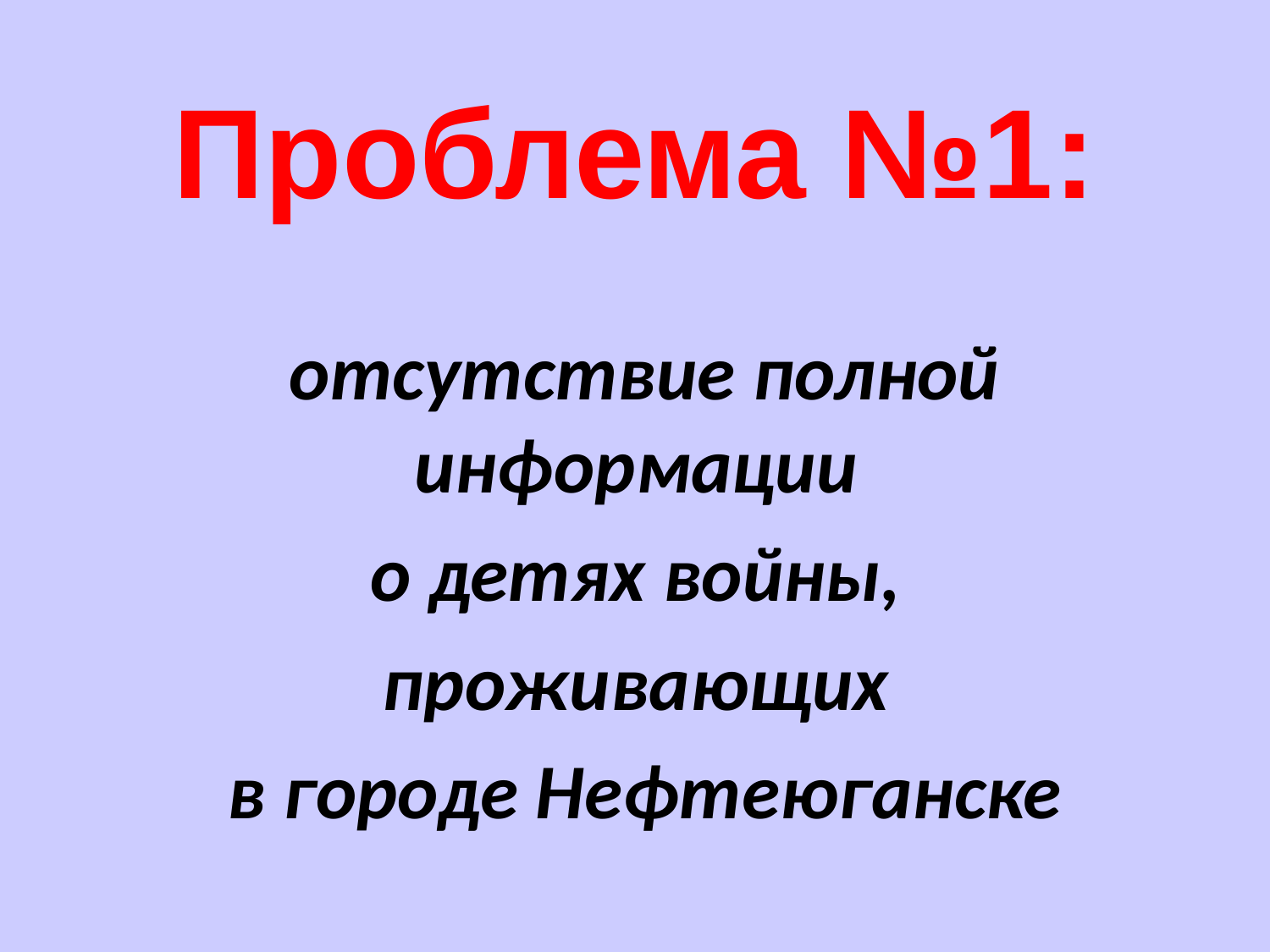

# Проблема №1:
отсутствие полной информации
о детях войны,
проживающих
в городе Нефтеюганске